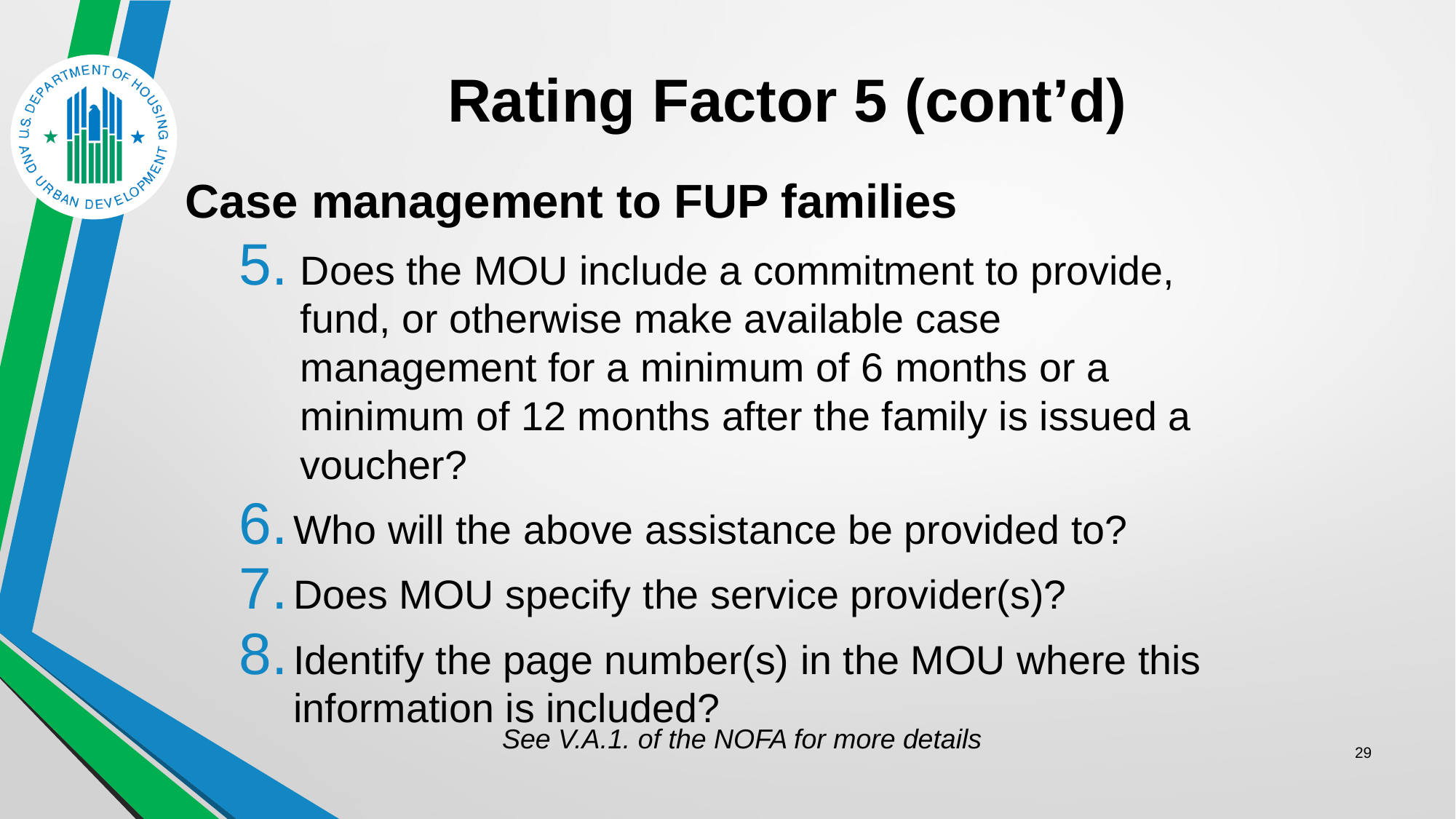

# Rating Factor 5 (cont’d)
Case management to FUP families
Does the MOU include a commitment to provide, fund, or otherwise make available case management for a minimum of 6 months or a minimum of 12 months after the family is issued a voucher?
Who will the above assistance be provided to?
Does MOU specify the service provider(s)?
Identify the page number(s) in the MOU where this information is included?

See V.A.1. of the NOFA for more details
29